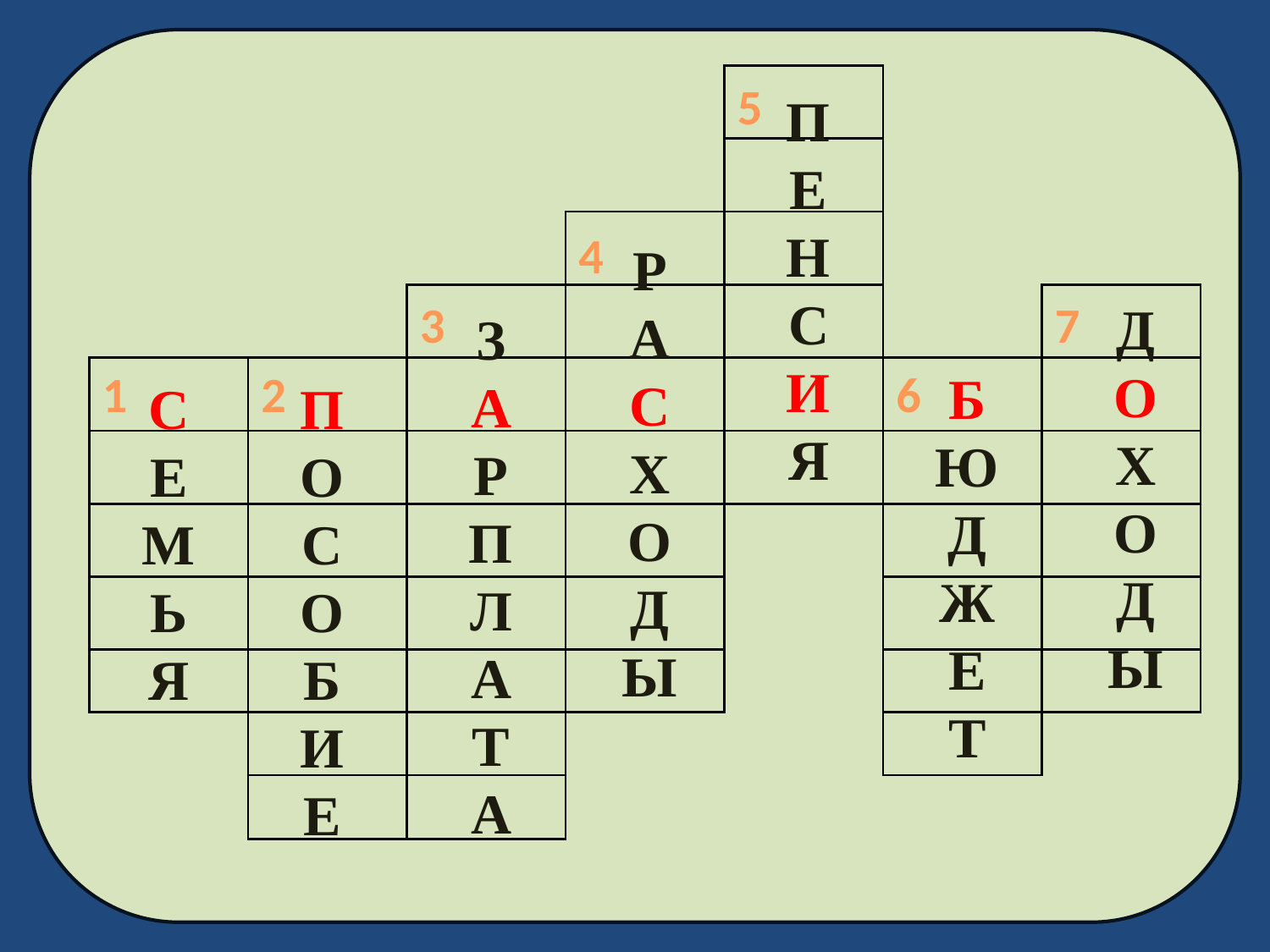

|  |  |  |  |  |  |  |
| --- | --- | --- | --- | --- | --- | --- |
|  |  |  |  |  |  |  |
|  |  |  |  |  |  |  |
|  |  |  |  |  |  |  |
|  |  |  |  |  |  |  |
|  |  |  |  |  |  |  |
|  |  |  |  |  |  |  |
|  |  |  |  |  |  |  |
|  |  |  |  |  |  |  |
|  |  |  |  |  |  |  |
|  |  |  |  |  |  |  |
5
П
Е
Н
С
И
Я
4
Р
А
С
Х
О
Д
Ы
3
7
Д
О
Х
О
Д
Ы
З
А
Р
П
Л
А
Т
А
1
2
6
Б
Ю
Д
Ж
Е
Т
С
Е
М
Ь
Я
П
О
С
О
Б
И
Е